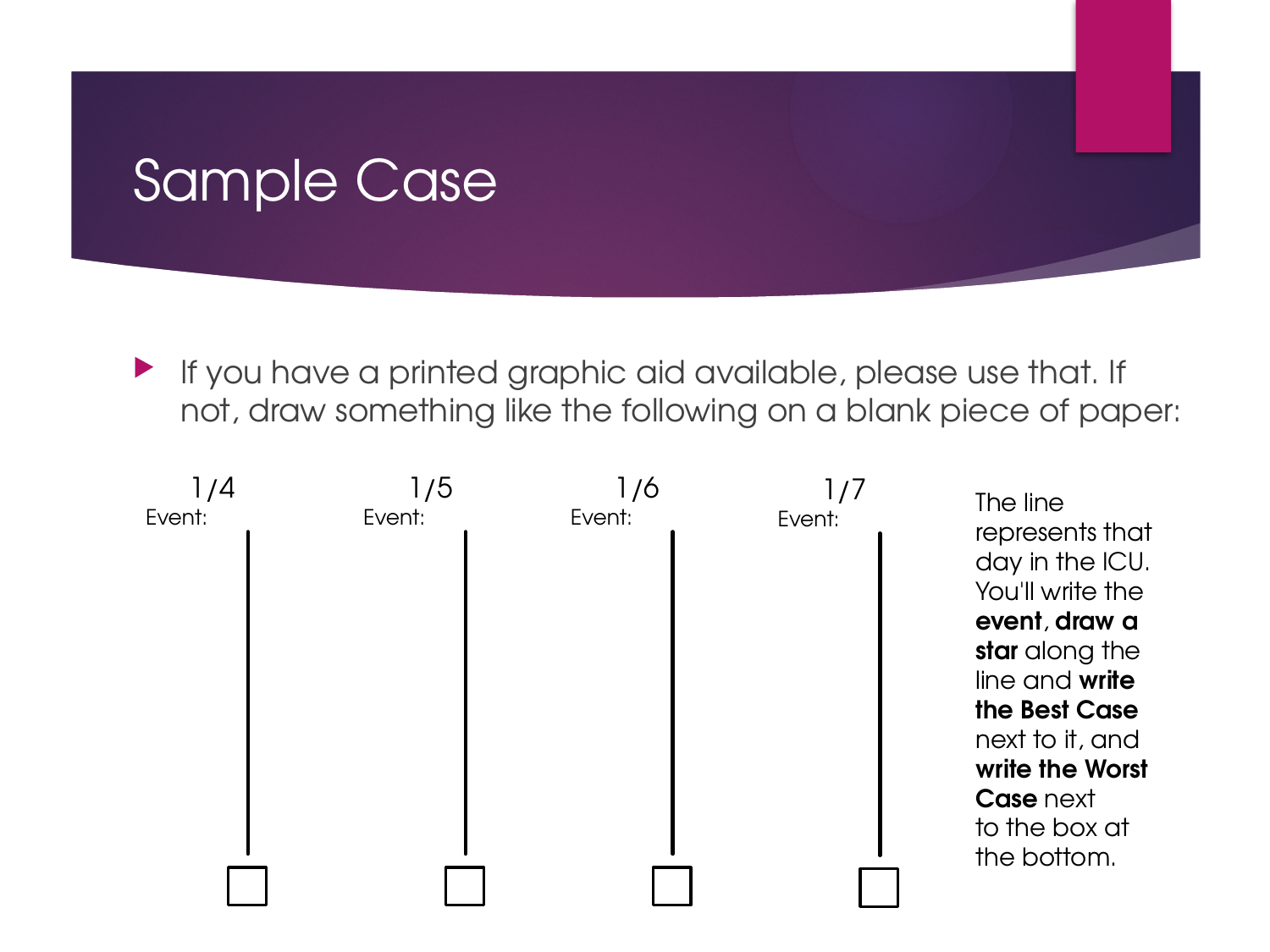

# Sample Case
If you have a printed graphic aid available, please use that. If not, draw something like the following on a blank piece of paper:
1/6
Event:
1/4
Event:
1/5
Event:
1/7
Event:
The line represents that day in the ICU. You'll write the event, draw a star along the line and write the Best Case next to it, and write the Worst Case next to the box at the bottom.